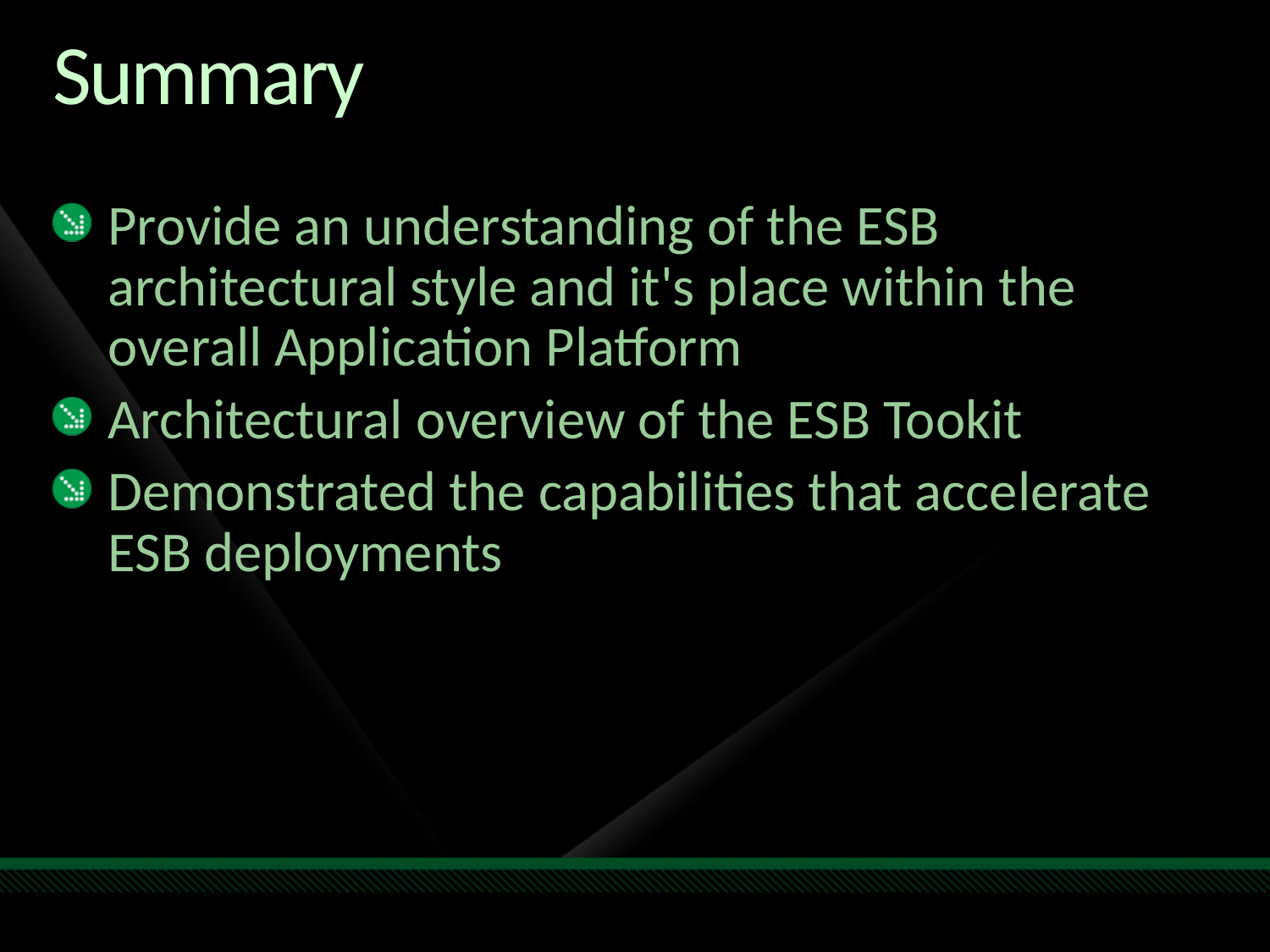

# Summary
Provide an understanding of the ESB architectural style and it's place within the overall Application Platform
Architectural overview of the ESB Tookit
Demonstrated the capabilities that accelerate ESB deployments